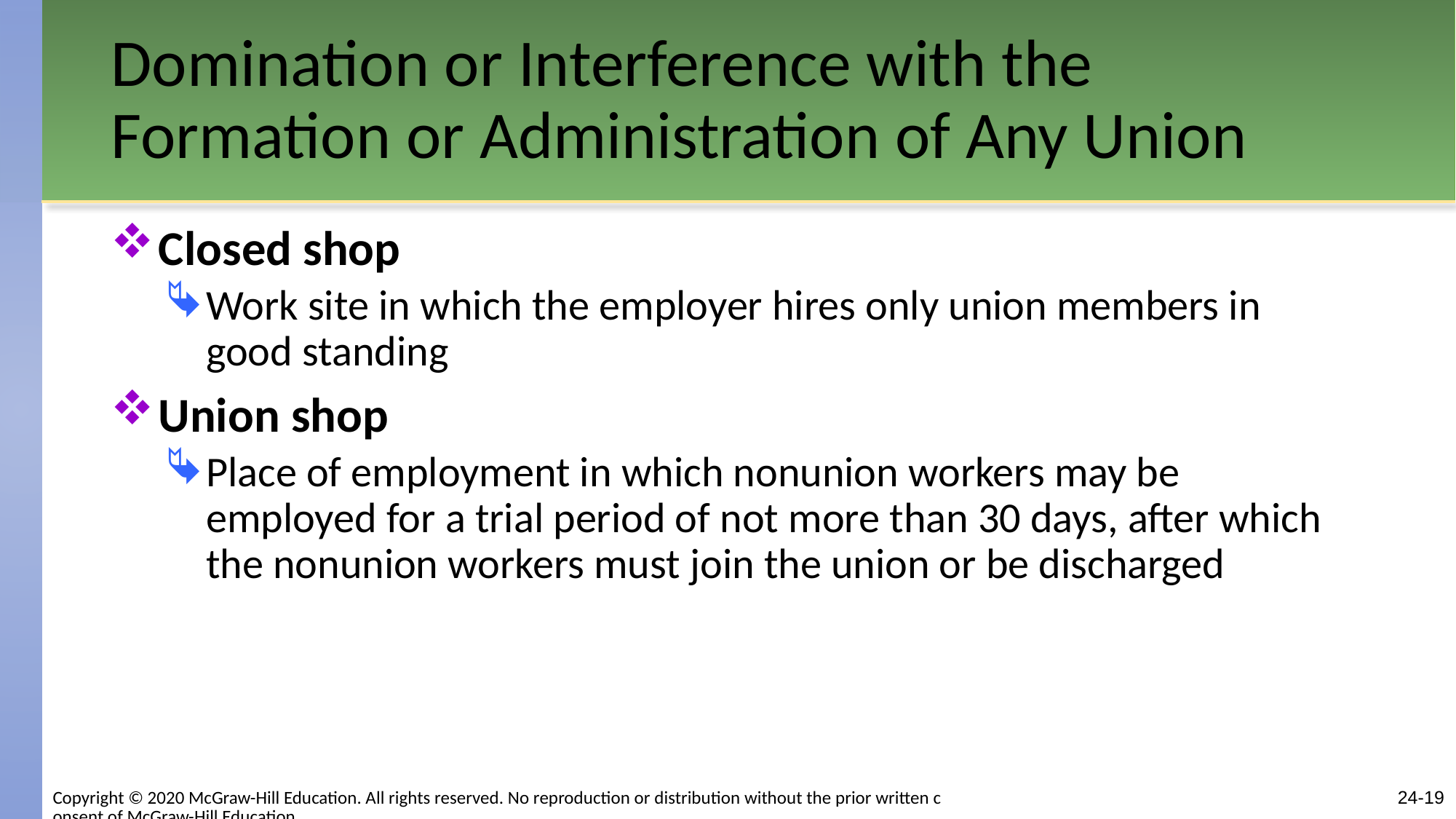

# Domination or Interference with the Formation or Administration of Any Union
Closed shop
Work site in which the employer hires only union members in good standing
Union shop
Place of employment in which nonunion workers may be employed for a trial period of not more than 30 days, after which the nonunion workers must join the union or be discharged

Copyright © 2020 McGraw-Hill Education. All rights reserved. No reproduction or distribution without the prior written consent of McGraw-Hill Education.
24-19